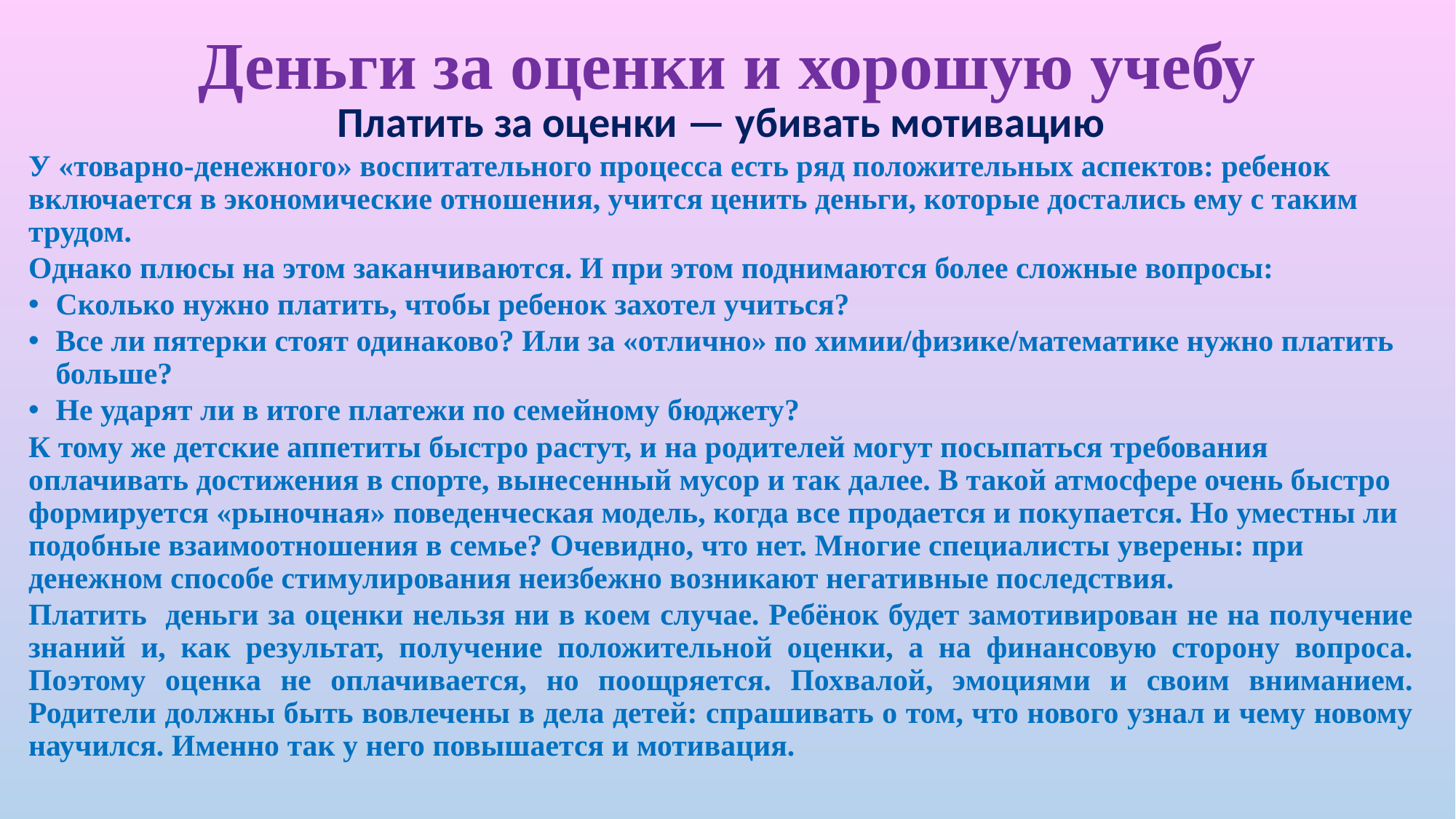

# Деньги за оценки и хорошую учебу
Платить за оценки — убивать мотивацию
У «товарно-денежного» воспитательного процесса есть ряд положительных аспектов: ребенок включается в экономические отношения, учится ценить деньги, которые достались ему с таким трудом.
Однако плюсы на этом заканчиваются. И при этом поднимаются более сложные вопросы:
Сколько нужно платить, чтобы ребенок захотел учиться?
Все ли пятерки стоят одинаково? Или за «отлично» по химии/физике/математике нужно платить больше?
Не ударят ли в итоге платежи по семейному бюджету?
К тому же детские аппетиты быстро растут, и на родителей могут посыпаться требования оплачивать достижения в спорте, вынесенный мусор и так далее. В такой атмосфере очень быстро формируется «рыночная» поведенческая модель, когда все продается и покупается. Но уместны ли подобные взаимоотношения в семье? Очевидно, что нет. Многие специалисты уверены: при денежном способе стимулирования неизбежно возникают негативные последствия.
Платить  деньги за оценки нельзя ни в коем случае. Ребёнок будет замотивирован не на получение знаний и, как результат, получение положительной оценки, а на финансовую сторону вопроса. Поэтому оценка не оплачивается, но поощряется. Похвалой, эмоциями и своим вниманием. Родители должны быть вовлечены в дела детей: спрашивать о том, что нового узнал и чему новому научился. Именно так у него повышается и мотивация.